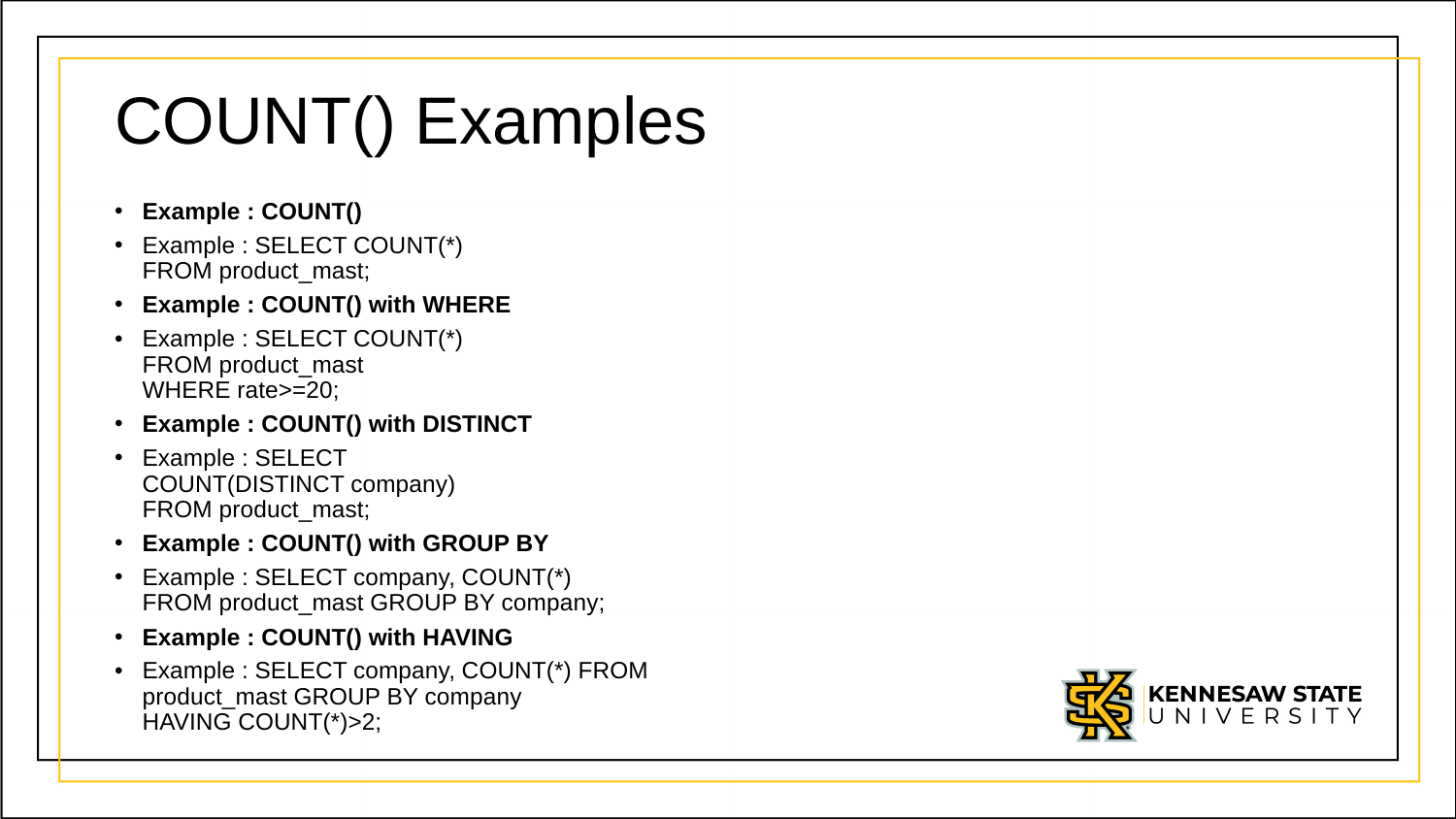

# COUNT() Examples
Example : COUNT()
Example : SELECT COUNT(*)
FROM product_mast;
Example : COUNT() with WHERE
Example : SELECT COUNT(*)
FROM product_mast
WHERE rate>=20;
Example : COUNT() with DISTINCT
Example : SELECT
COUNT(DISTINCT company)
FROM product_mast;
Example : COUNT() with GROUP BY
Example : SELECT company, COUNT(*)
FROM product_mast GROUP BY company;
Example : COUNT() with HAVING
Example : SELECT company, COUNT(*) FROM
product_mast GROUP BY company
HAVING COUNT(*)>2;